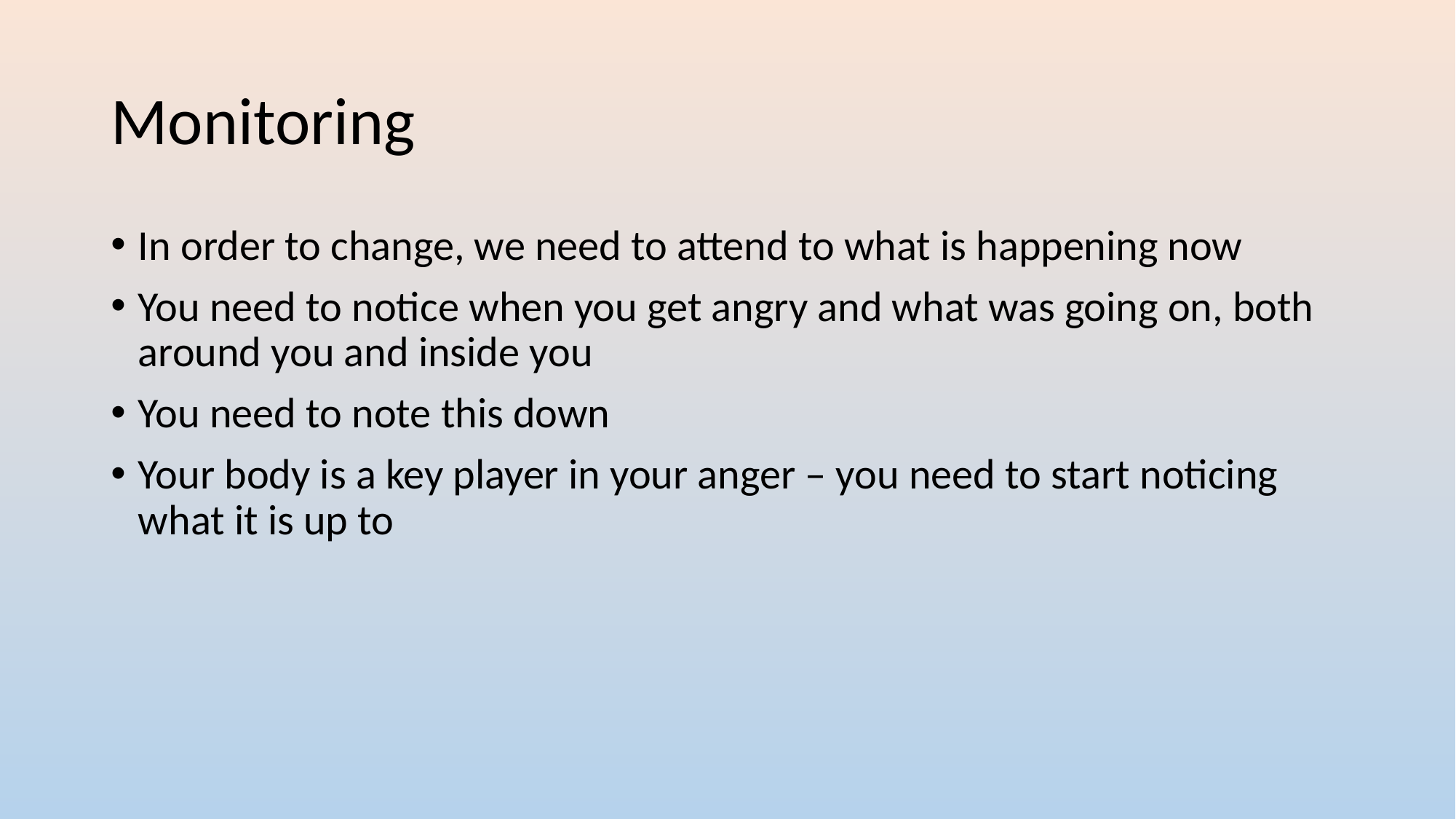

# Monitoring
In order to change, we need to attend to what is happening now
You need to notice when you get angry and what was going on, both around you and inside you
You need to note this down
Your body is a key player in your anger – you need to start noticing what it is up to